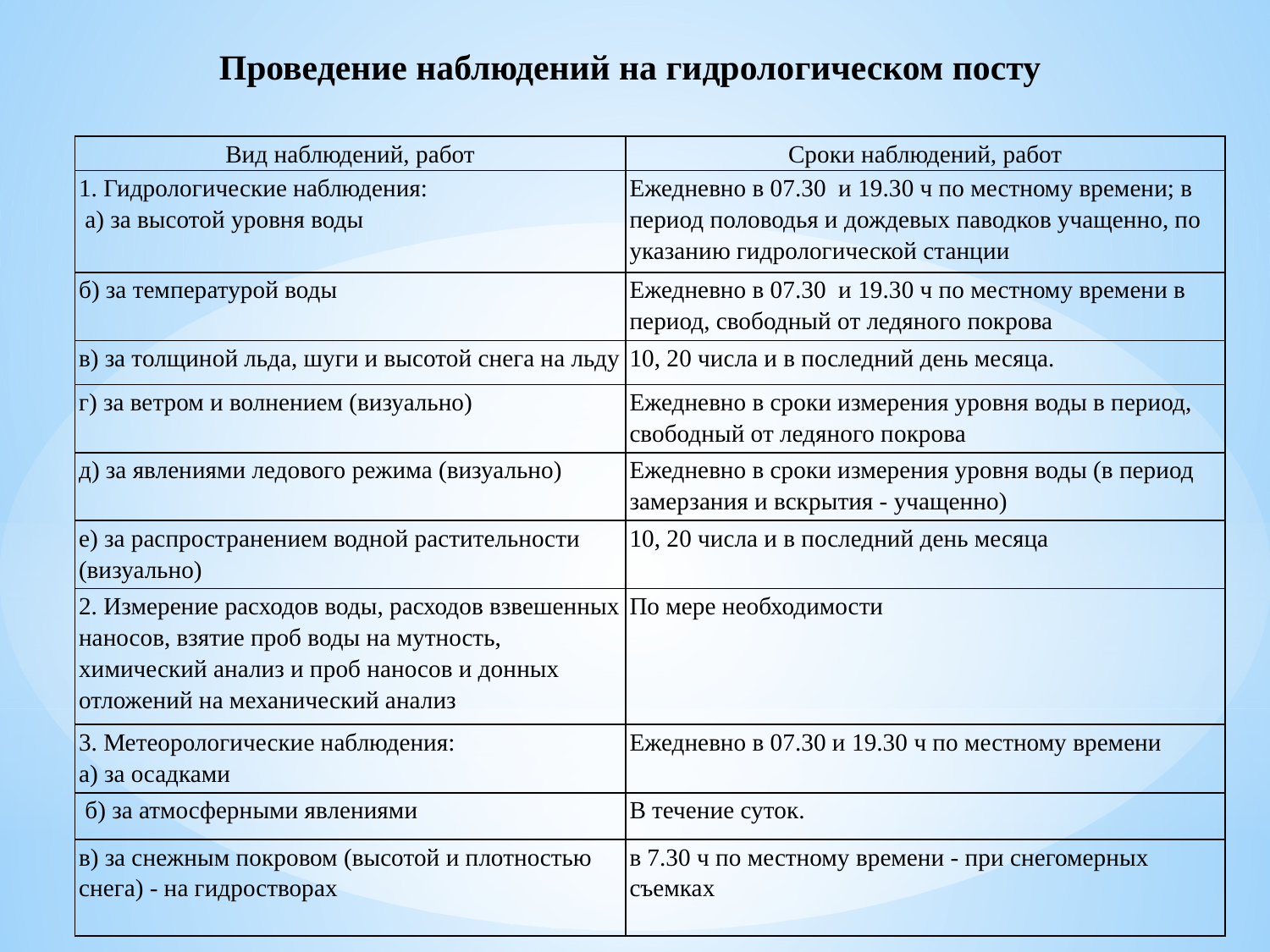

Проведение наблюдений на гидрологическом посту

| Вид наблюдений, работ | Сроки наблюдений, работ |
| --- | --- |
| 1. Гидрологические наблюдения: а) за высотой уровня воды | Ежедневно в 07.30 и 19.30 ч по местному времени; в период половодья и дождевых паводков учащенно, по указанию гидрологической станции |
| б) за температурой воды | Ежедневно в 07.30 и 19.30 ч по местному времени в период, свободный от ледяного покрова |
| в) за толщиной льда, шуги и высотой снега на льду | 10, 20 числа и в последний день месяца. |
| г) за ветром и волнением (визуально) | Ежедневно в сроки измерения уровня воды в период, свободный от ледяного покрова |
| д) за явлениями ледового режима (визуально) | Ежедневно в сроки измерения уровня воды (в период замерзания и вскрытия - учащенно) |
| е) за распространением водной растительности (визуально) | 10, 20 числа и в последний день месяца |
| 2. Измерение расходов воды, расходов взвешенных наносов, взятие проб воды на мутность, химический анализ и проб наносов и донных отложений на механический анализ | По мере необходимости |
| 3. Метеорологические наблюдения: а) за осадками | Ежедневно в 07.30 и 19.30 ч по местному времени |
| б) за атмосферными явлениями | В течение суток. |
| в) за снежным покровом (высотой и плотностью снега) - на гидростворах | в 7.30 ч по местному времени - при снегомерных съемках |